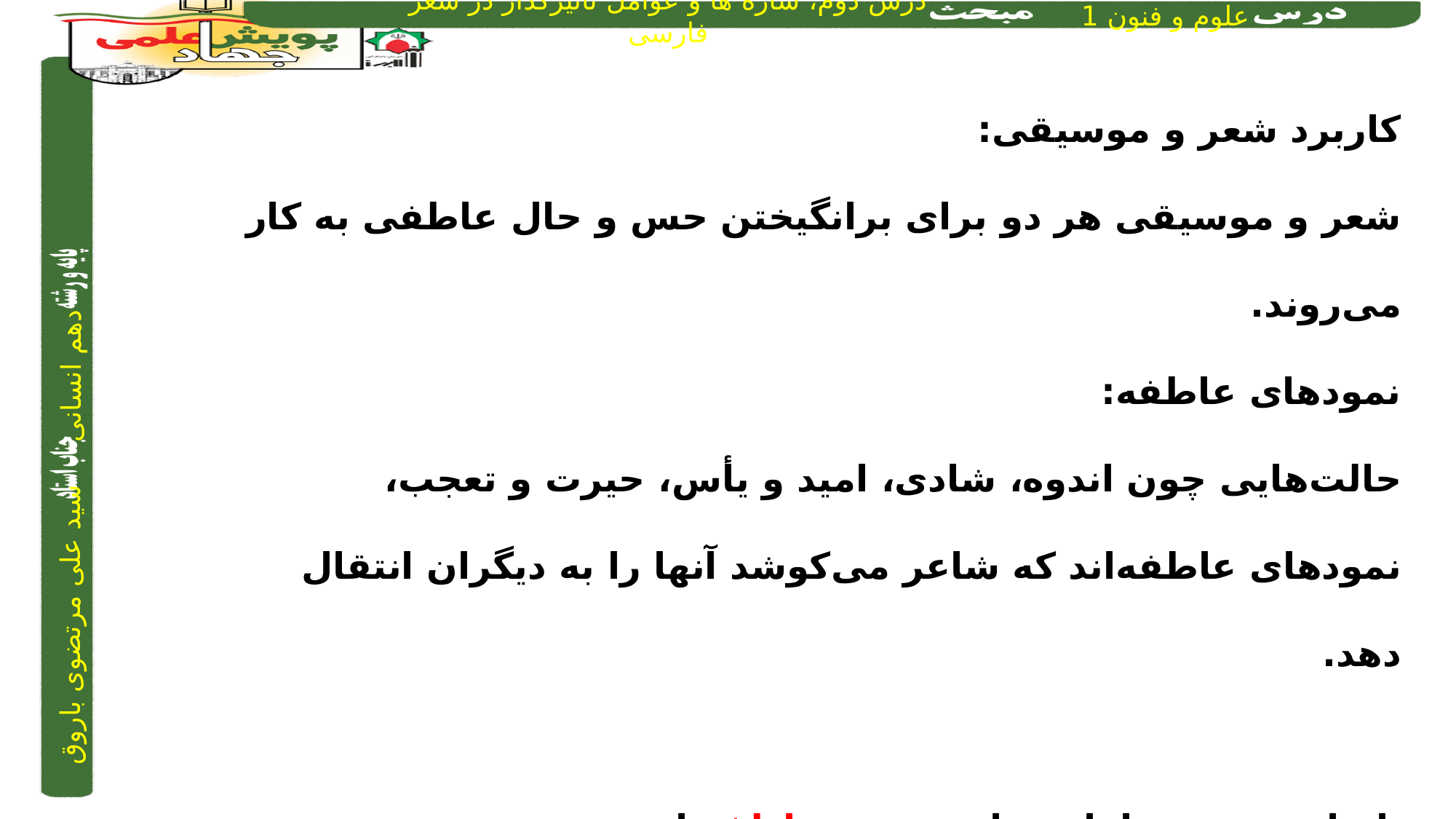

کاربرد شعر و موسیقی:
شعر و موسیقی هر دو برای برانگیختن حس و حال عاطفی به کار می‌روند.
نمودهای عاطفه:
حالت‌هایی چون اندوه، شادی، امید و یأس، حیرت و تعجب، نمودهای عاطفه‌اند که شاعر می‌کوشد آنها را به دیگران انتقال دهد.

 اساسی‌ترین عامل پیدایی شعر، عاطفه است.